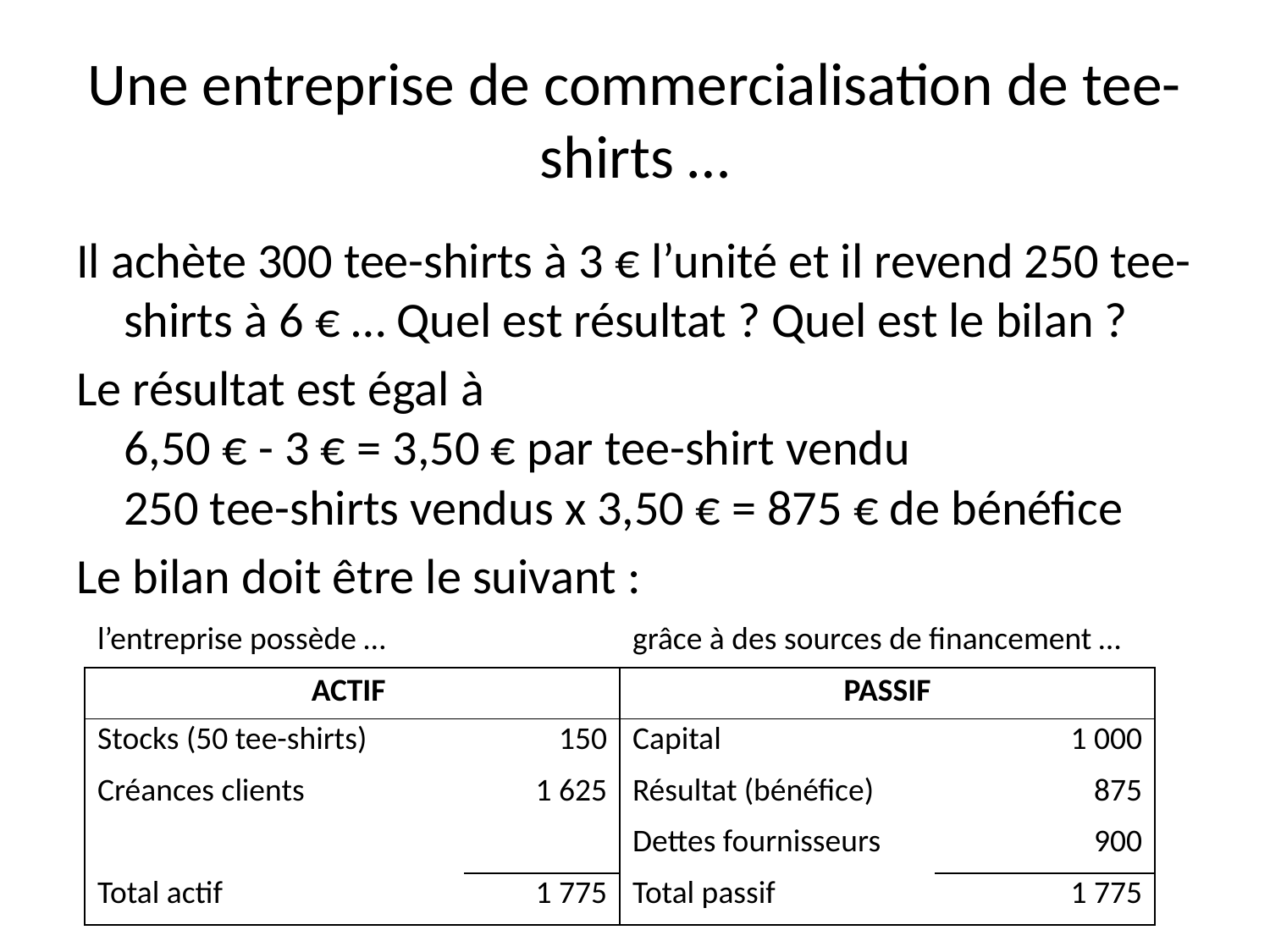

# Une entreprise de commercialisation de tee-shirts …
Il achète 300 tee-shirts à 3 € l’unité et il revend 250 tee-shirts à 6 € … Quel est résultat ? Quel est le bilan ?
Le résultat est égal à
6,50 € - 3 € = 3,50 € par tee-shirt vendu
250 tee-shirts vendus x 3,50 € = 875 € de bénéfice
Le bilan doit être le suivant :
| l’entreprise possède … |  | grâce à des sources de financement … |  |
| --- | --- | --- | --- |
| ACTIF |  | PASSIF |  |
| Stocks (50 tee-shirts) | 150 | Capital | 1 000 |
| Créances clients | 1 625 | Résultat (bénéfice) | 875 |
|  |  | Dettes fournisseurs | 900 |
| Total actif | 1 775 | Total passif | 1 775 |